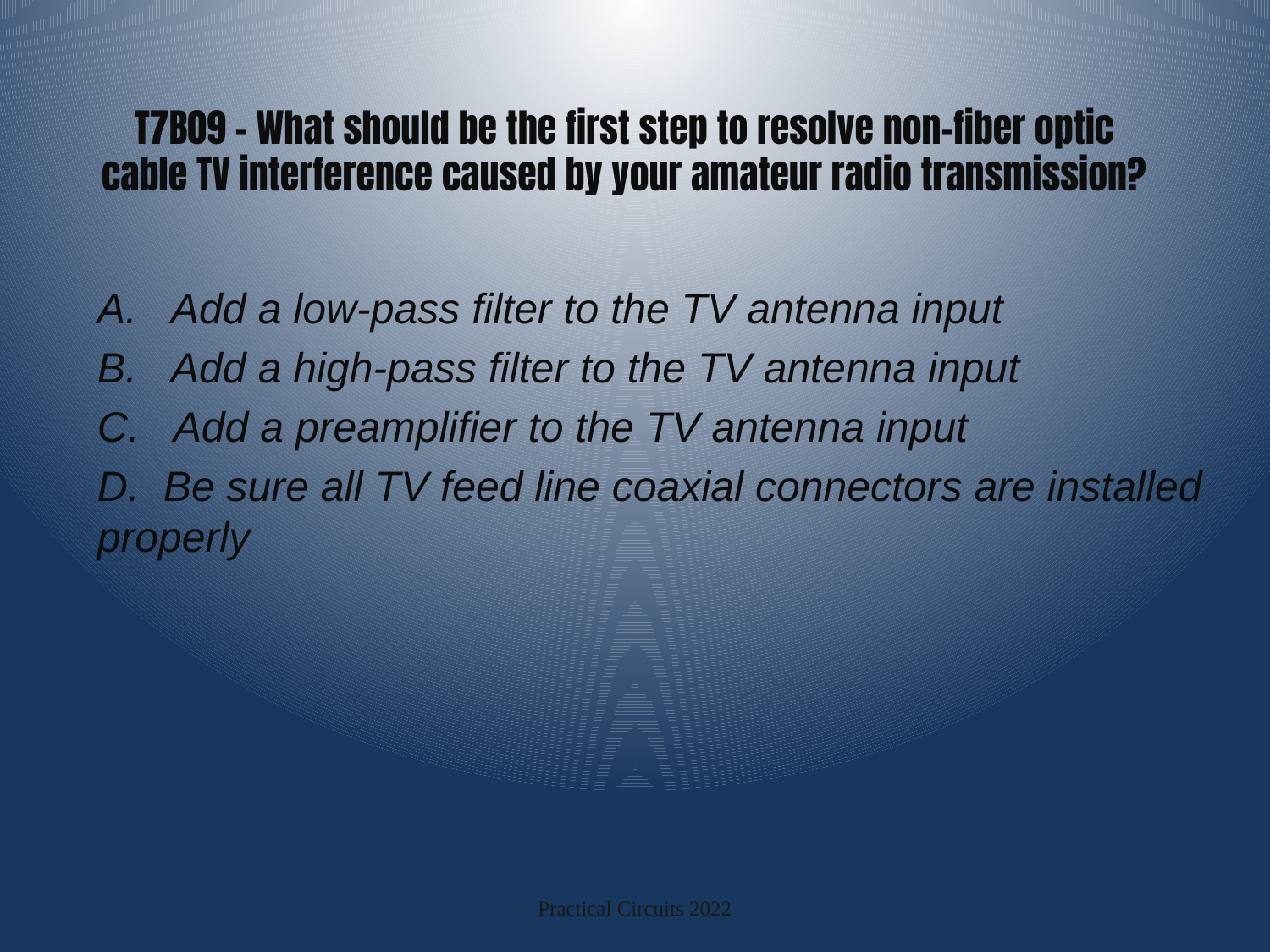

# T7B09 – What should be the first step to resolve non-fiber optic cable TV interference caused by your amateur radio transmission?
A.   Add a low-pass filter to the TV antenna input
B.   Add a high-pass filter to the TV antenna input
C.   Add a preamplifier to the TV antenna input
D.  Be sure all TV feed line coaxial connectors are installed properly
Practical Circuits 2022